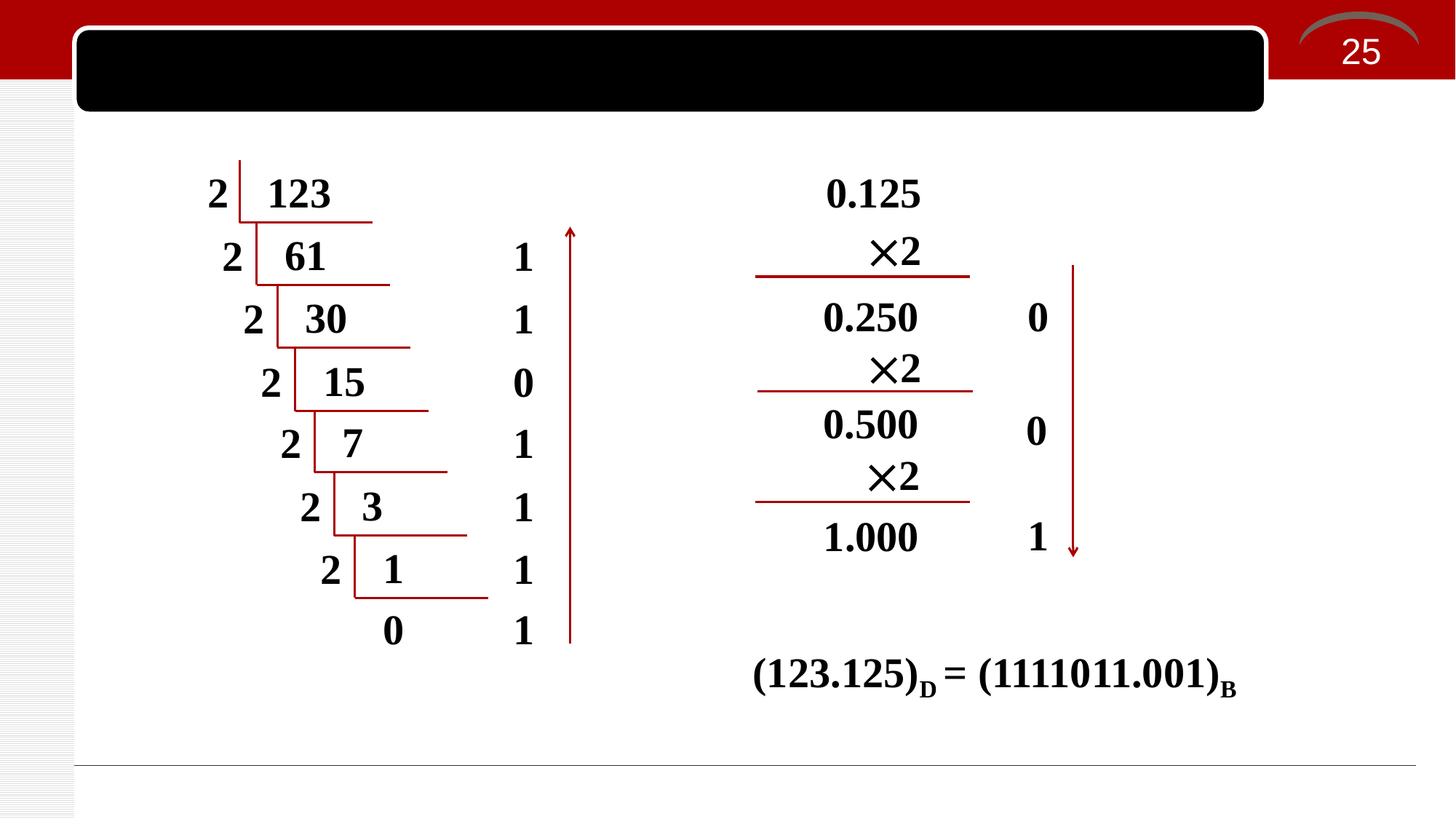

25
#
2
123
61
2
1
30
2
1
15
2
0
7
2
1
3
2
1
1
2
1
0
1
0.125
×2
0.250
0
×2
0.500
0
×2
1
1.000
(123.125)D = (1111011.001)B